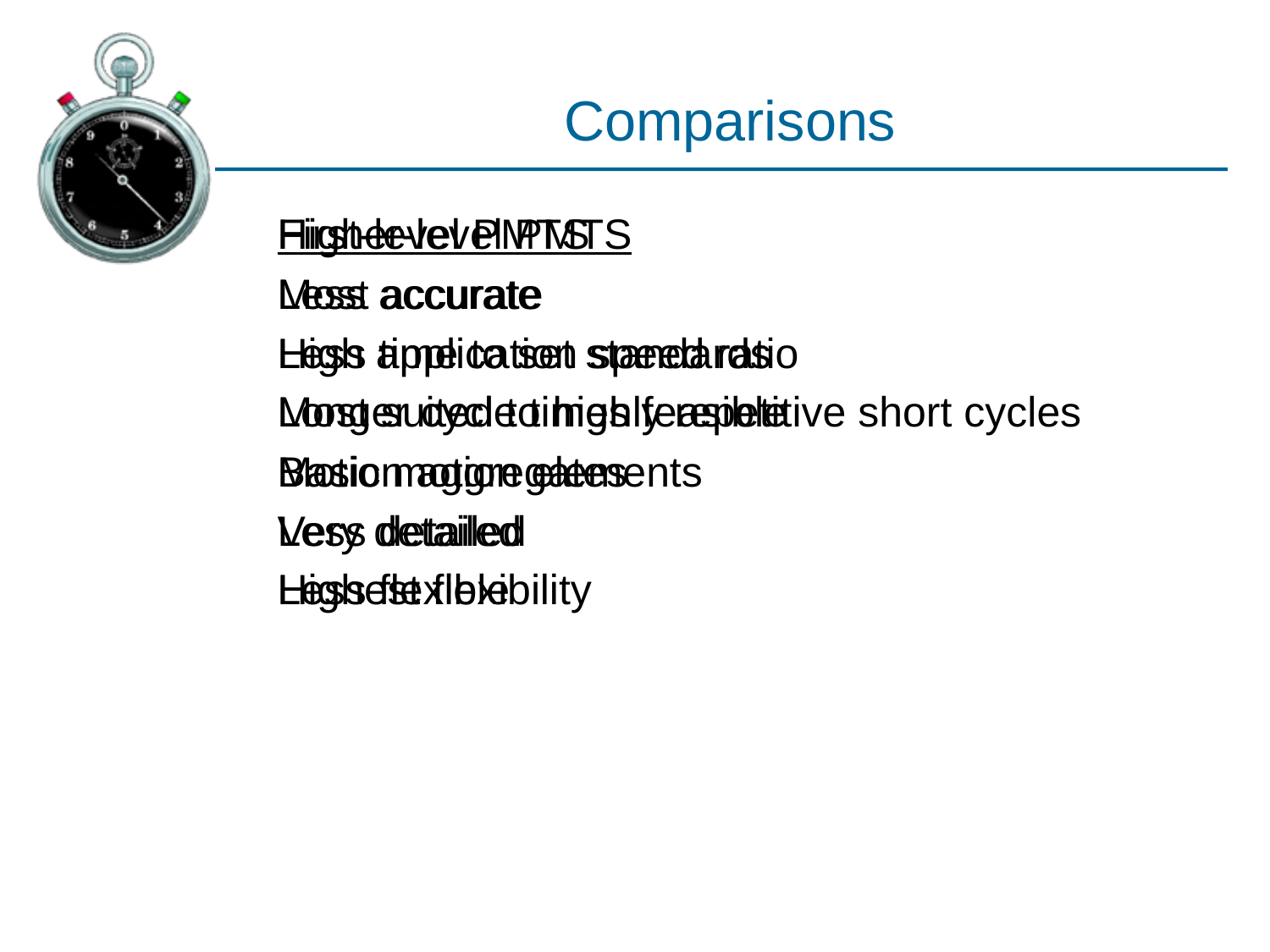

# Comparisons
First-level PMTS
Most accurate
High application speed ratio
Most suited to highly repetitive short cycles
Basic motion elements
Very detailed
Highest flexibility
Higher-level PMTS
Less accurate
Less time to set standards
Longer cycle times feasible
Motion aggregates
Less detailed
Less flexible